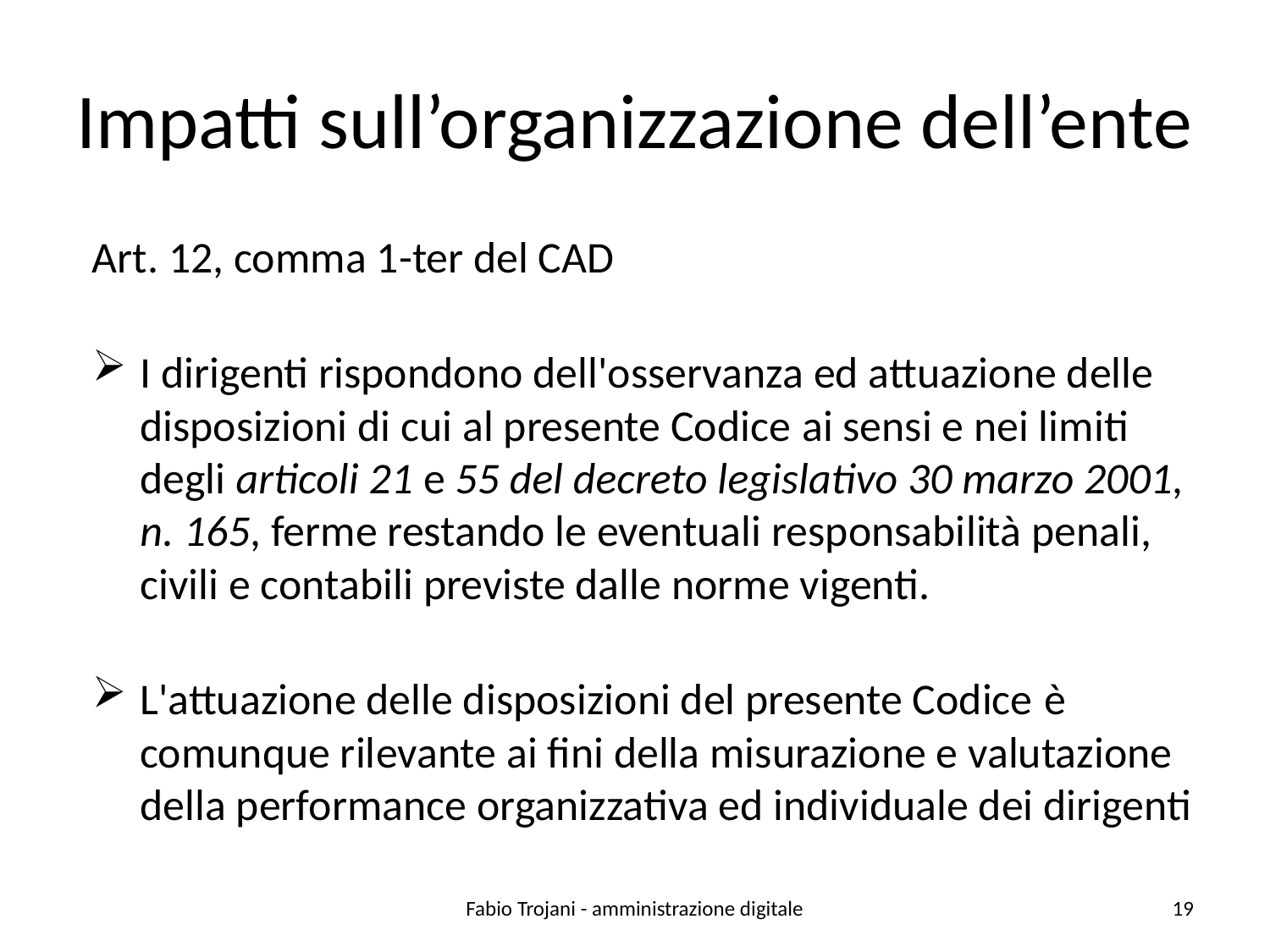

# Impatti sull’organizzazione dell’ente
Art. 12, comma 1-ter del CAD

I dirigenti rispondono dell'osservanza ed attuazione delle disposizioni di cui al presente Codice ai sensi e nei limiti degli articoli 21 e 55 del decreto legislativo 30 marzo 2001, n. 165, ferme restando le eventuali responsabilità penali, civili e contabili previste dalle norme vigenti.

L'attuazione delle disposizioni del presente Codice è comunque rilevante ai fini della misurazione e valutazione della performance organizzativa ed individuale dei dirigenti
Fabio Trojani - amministrazione digitale
19